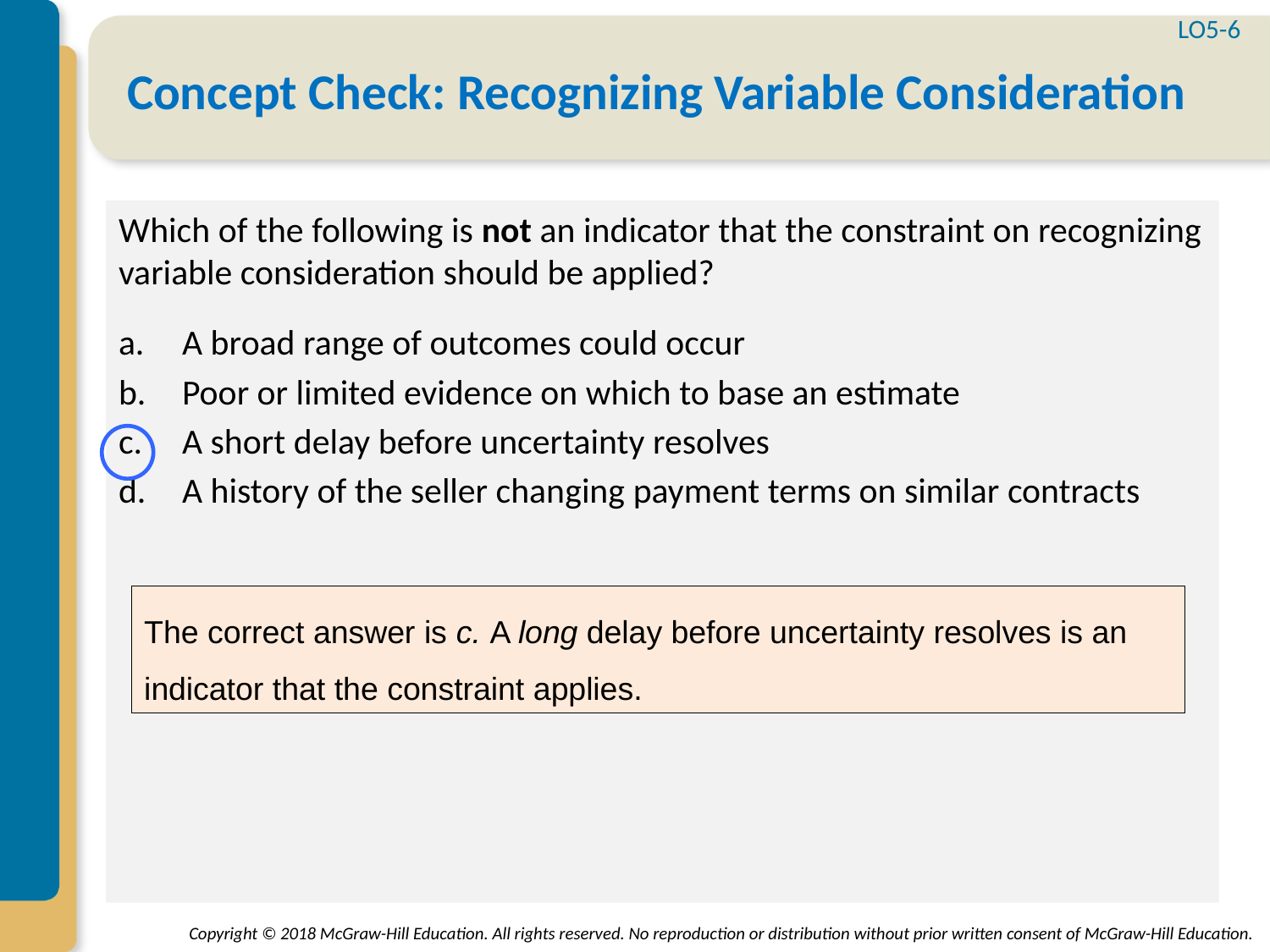

LO5-6
# Concept Check: Recognizing Variable Consideration
Which of the following is not an indicator that the constraint on recognizing variable consideration should be applied?
A broad range of outcomes could occur
Poor or limited evidence on which to base an estimate
A short delay before uncertainty resolves
A history of the seller changing payment terms on similar contracts

The correct answer is c. A long delay before uncertainty resolves is an indicator that the constraint applies.